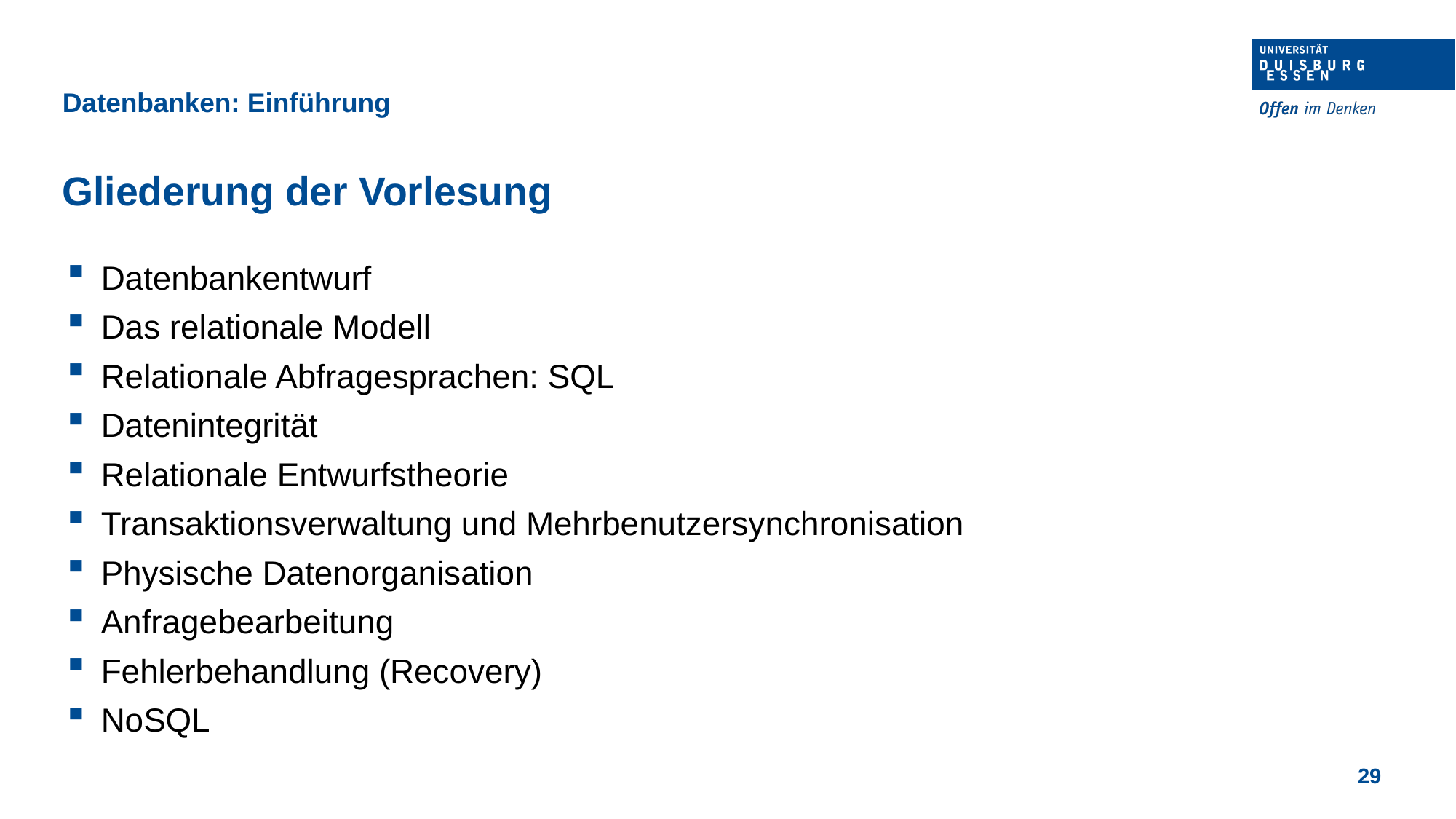

Datenbanken: Einführung
Gliederung der Vorlesung
Datenbankentwurf
Das relationale Modell
Relationale Abfragesprachen: SQL
Datenintegrität
Relationale Entwurfstheorie
Transaktionsverwaltung und Mehrbenutzersynchronisation
Physische Datenorganisation
Anfragebearbeitung
Fehlerbehandlung (Recovery)
NoSQL
29